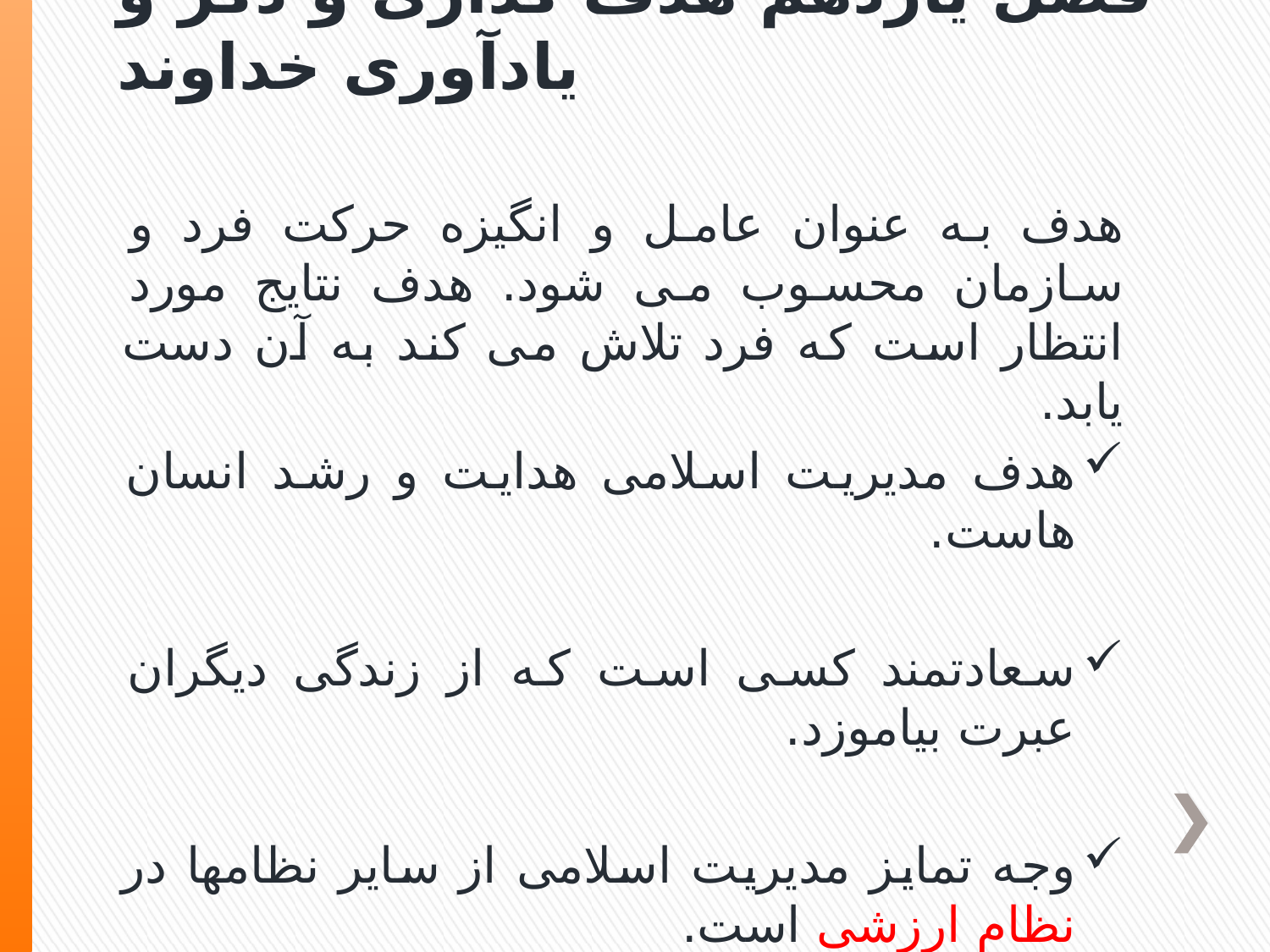

# فصل یازدهم هدف گذاری و ذکر و یادآوری خداوند
هدف به عنوان عامل و انگیزه حرکت فرد و سازمان محسوب می شود. هدف نتایج مورد انتظار است که فرد تلاش می کند به آن دست یابد.
هدف مدیریت اسلامی هدایت و رشد انسان هاست.

سعادتمند کسی است که از زندگی دیگران عبرت بیاموزد.

وجه تمایز مدیریت اسلامی از سایر نظامها در نظام ارزشی است.